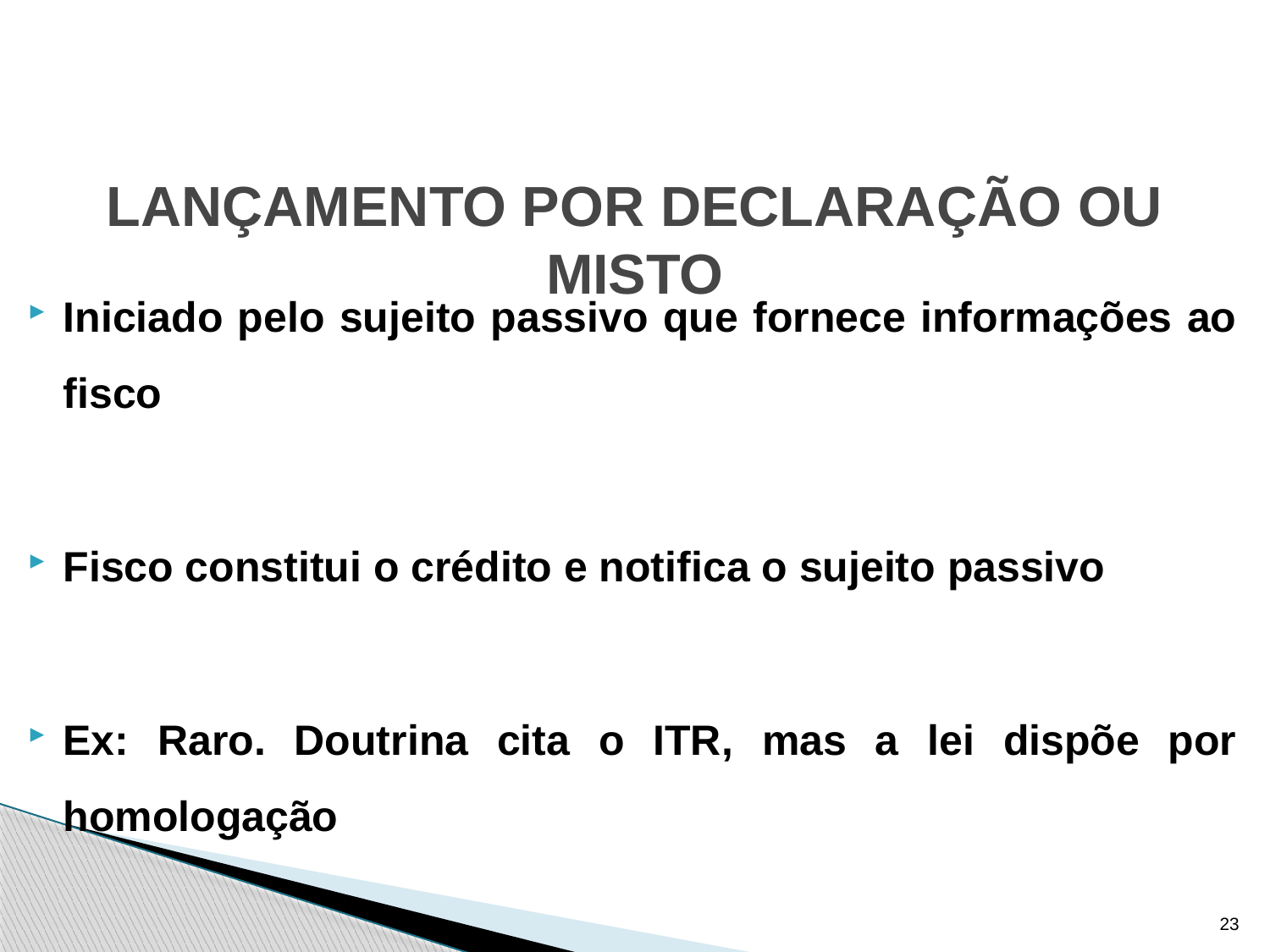

# LANÇAMENTO POR DECLARAÇÃO OU MISTO
Iniciado pelo sujeito passivo que fornece informações ao fisco

Fisco constitui o crédito e notifica o sujeito passivo

Ex: Raro. Doutrina cita o ITR, mas a lei dispõe por homologação

23